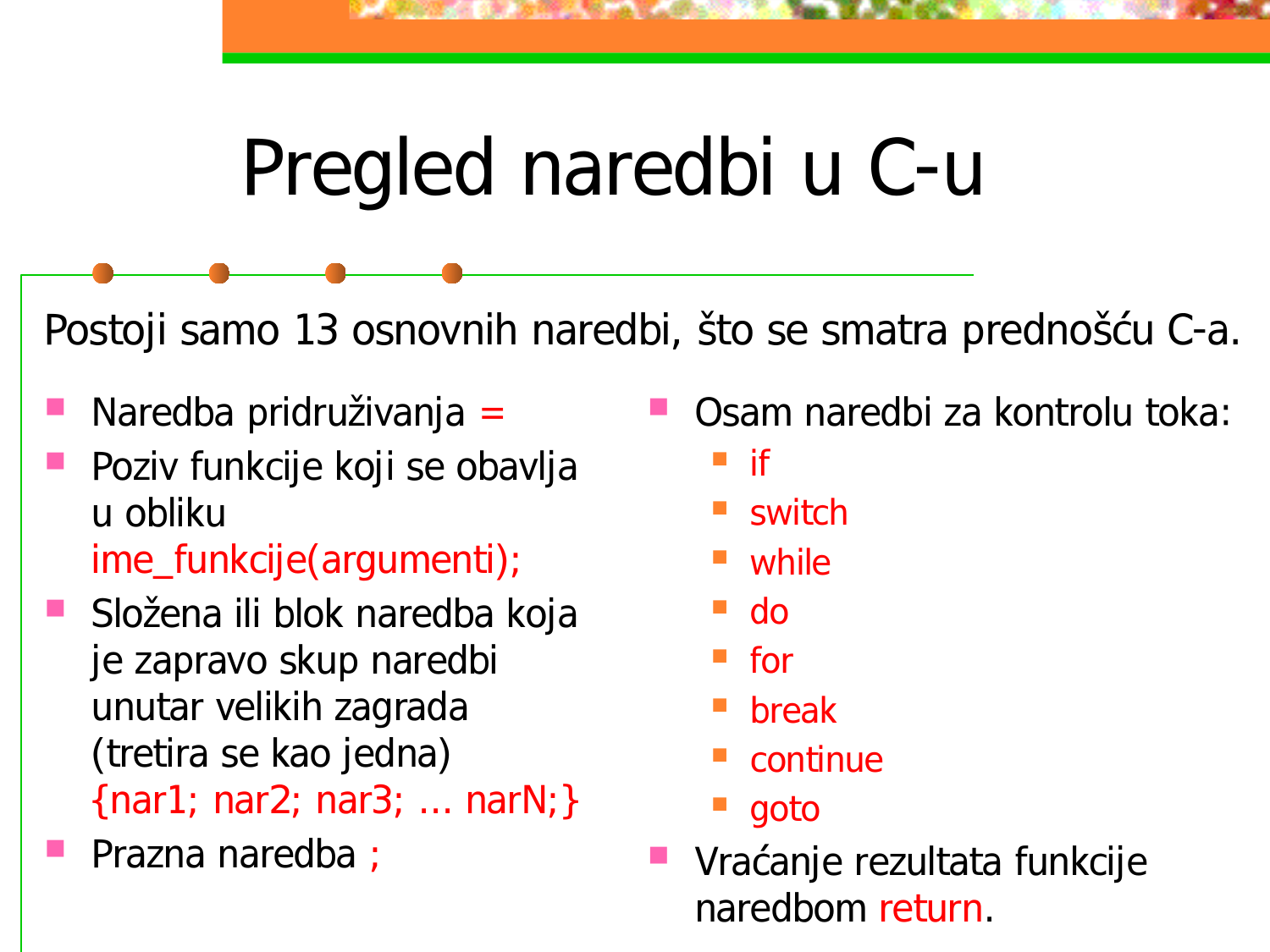

# Pregled naredbi u C-u
Postoji samo 13 osnovnih naredbi, što se smatra prednošću C-a.
Naredba pridruživanja =
Poziv funkcije koji se obavlja u obliku ime_funkcije(argumenti);
Složena ili blok naredba koja je zapravo skup naredbi unutar velikih zagrada (tretira se kao jedna)
{nar1; nar2; nar3; ... narN;}
Prazna naredba ;
Osam naredbi za kontrolu toka:
if
switch
while
do
for
break
continue
goto
Vraćanje rezultata funkcije naredbom return.